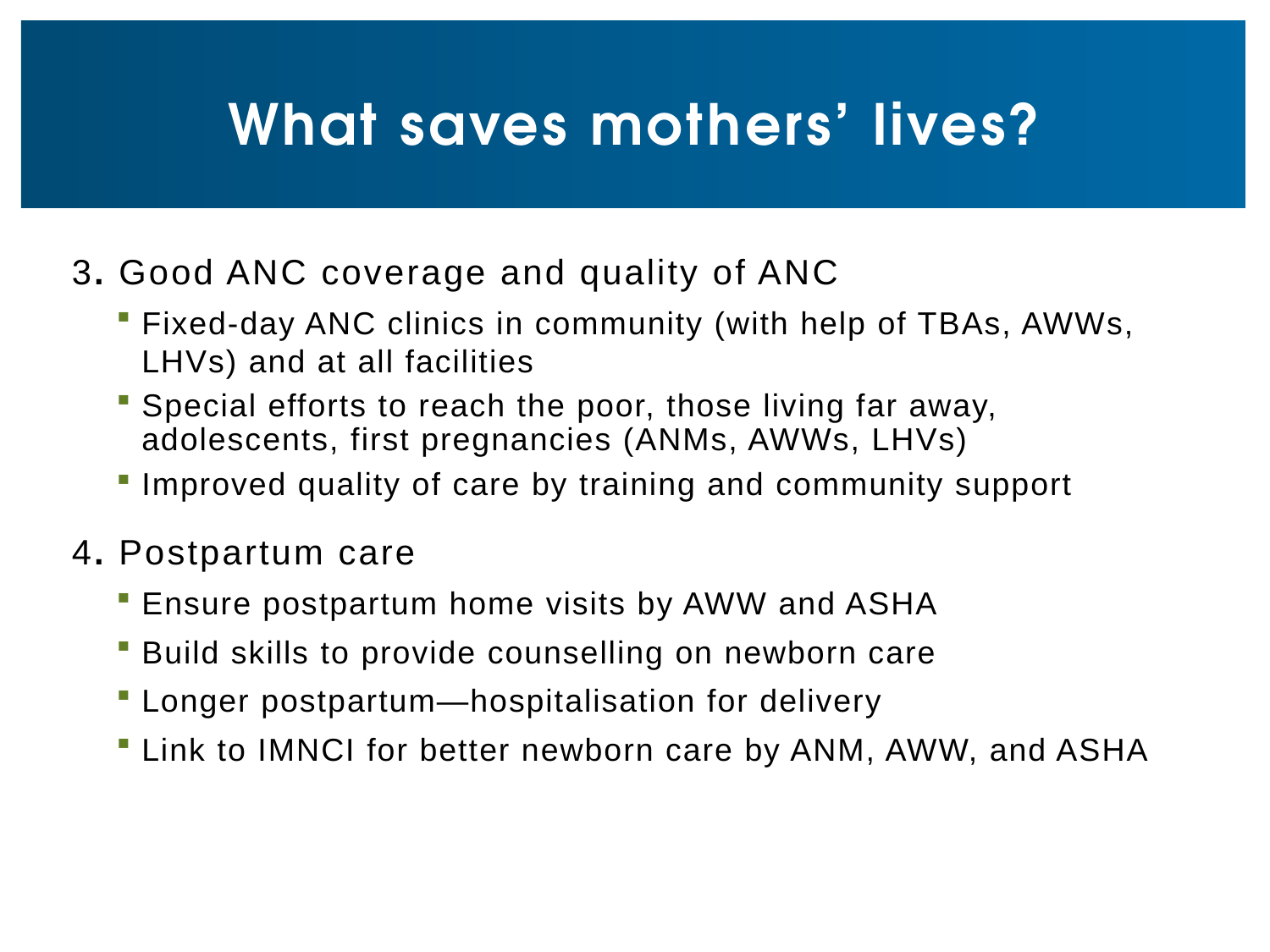

# What saves mothers’ lives?
3. Good ANC coverage and quality of ANC
Fixed-day ANC clinics in community (with help of TBAs, AWWs, LHVs) and at all facilities
Special efforts to reach the poor, those living far away, adolescents, first pregnancies (ANMs, AWWs, LHVs)
Improved quality of care by training and community support
4. Postpartum care
Ensure postpartum home visits by AWW and ASHA
Build skills to provide counselling on newborn care
Longer postpartum―hospitalisation for delivery
Link to IMNCI for better newborn care by ANM, AWW, and ASHA